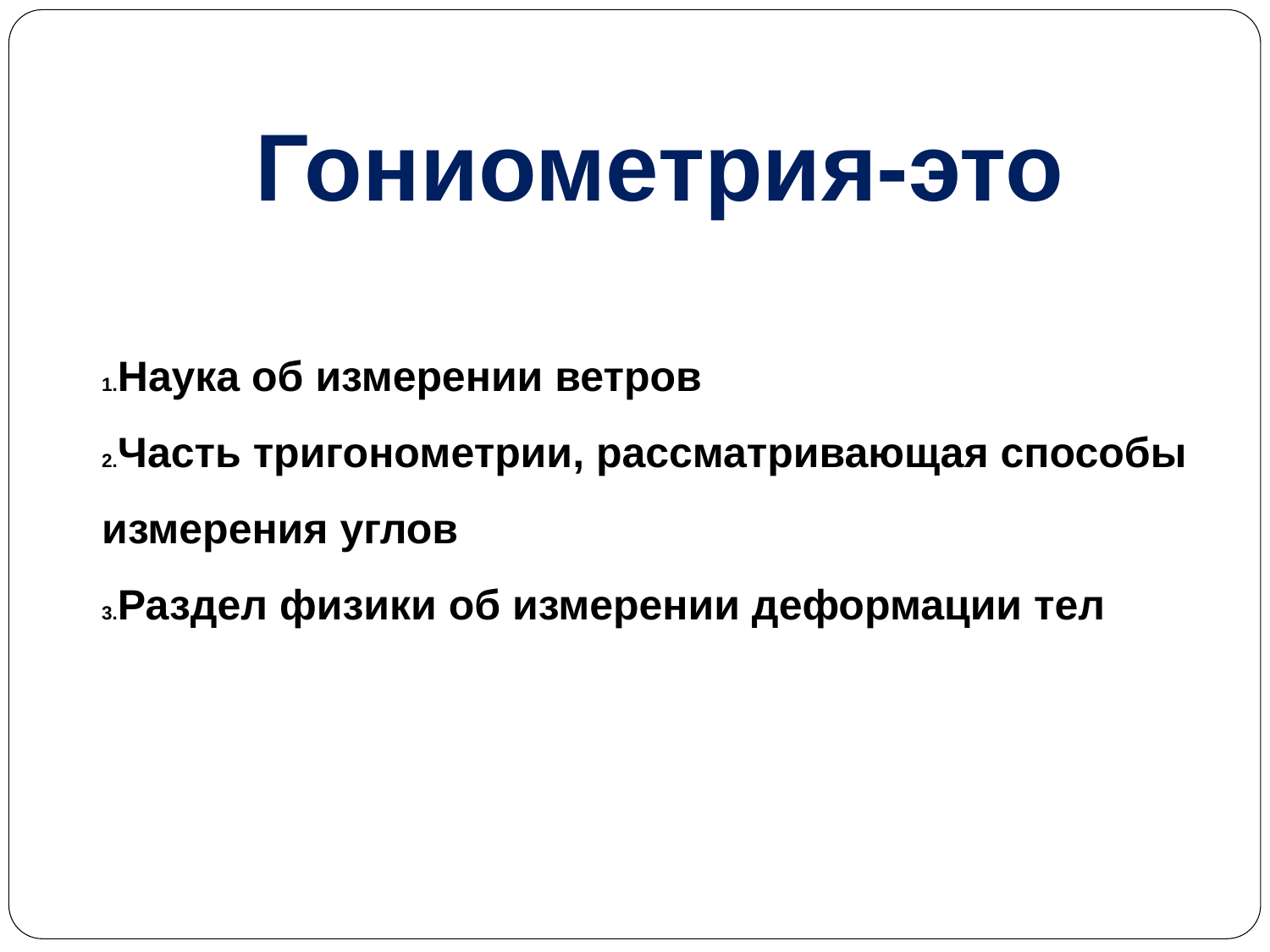

Гониометрия-это
Наука об измерении ветров
Часть тригонометрии, рассматривающая способы измерения углов
Раздел физики об измерении деформации тел